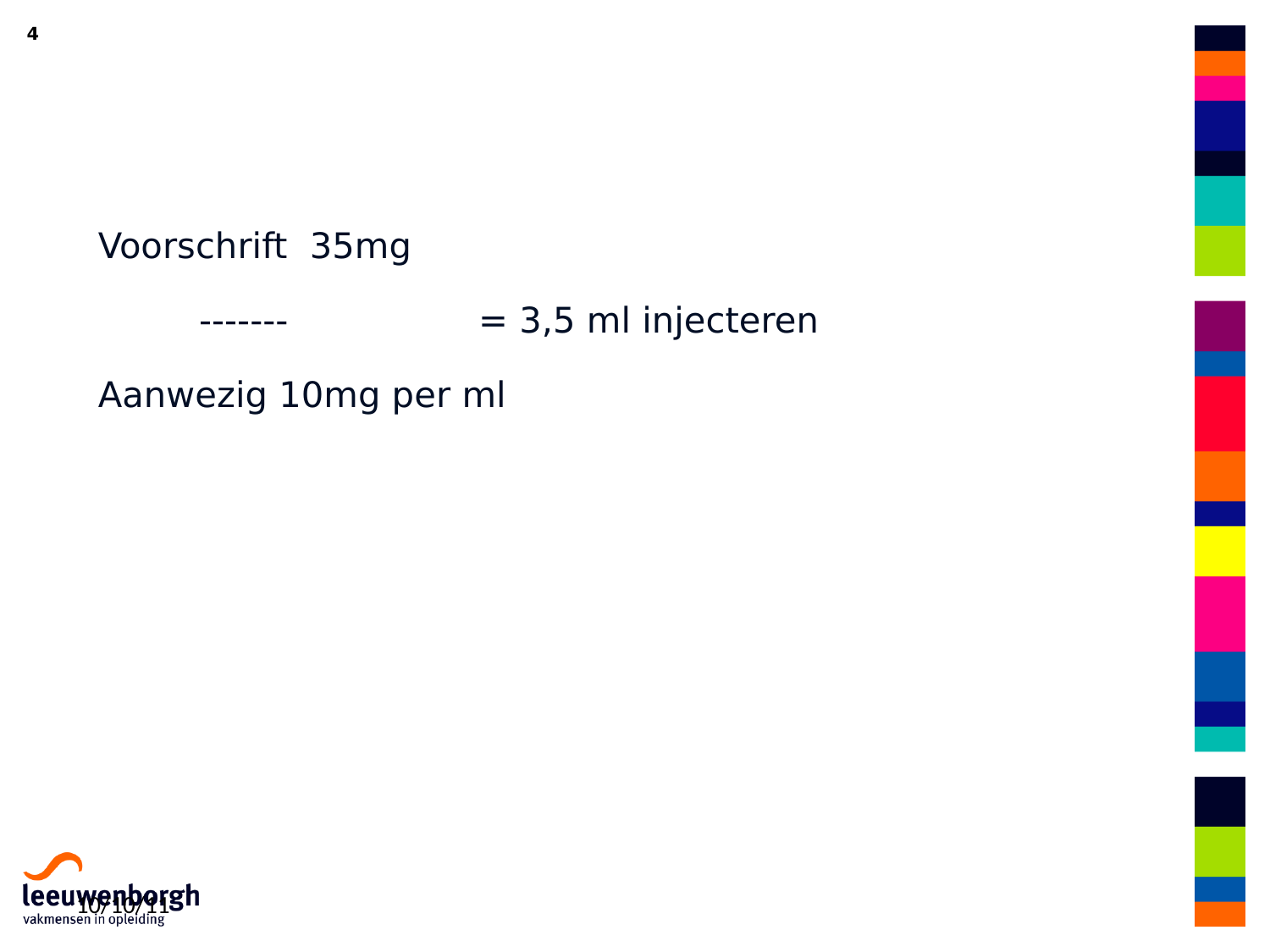

Voorschrift  35mg
         -------                 = 3,5 ml injecteren
Aanwezig 10mg per ml
10/10/11